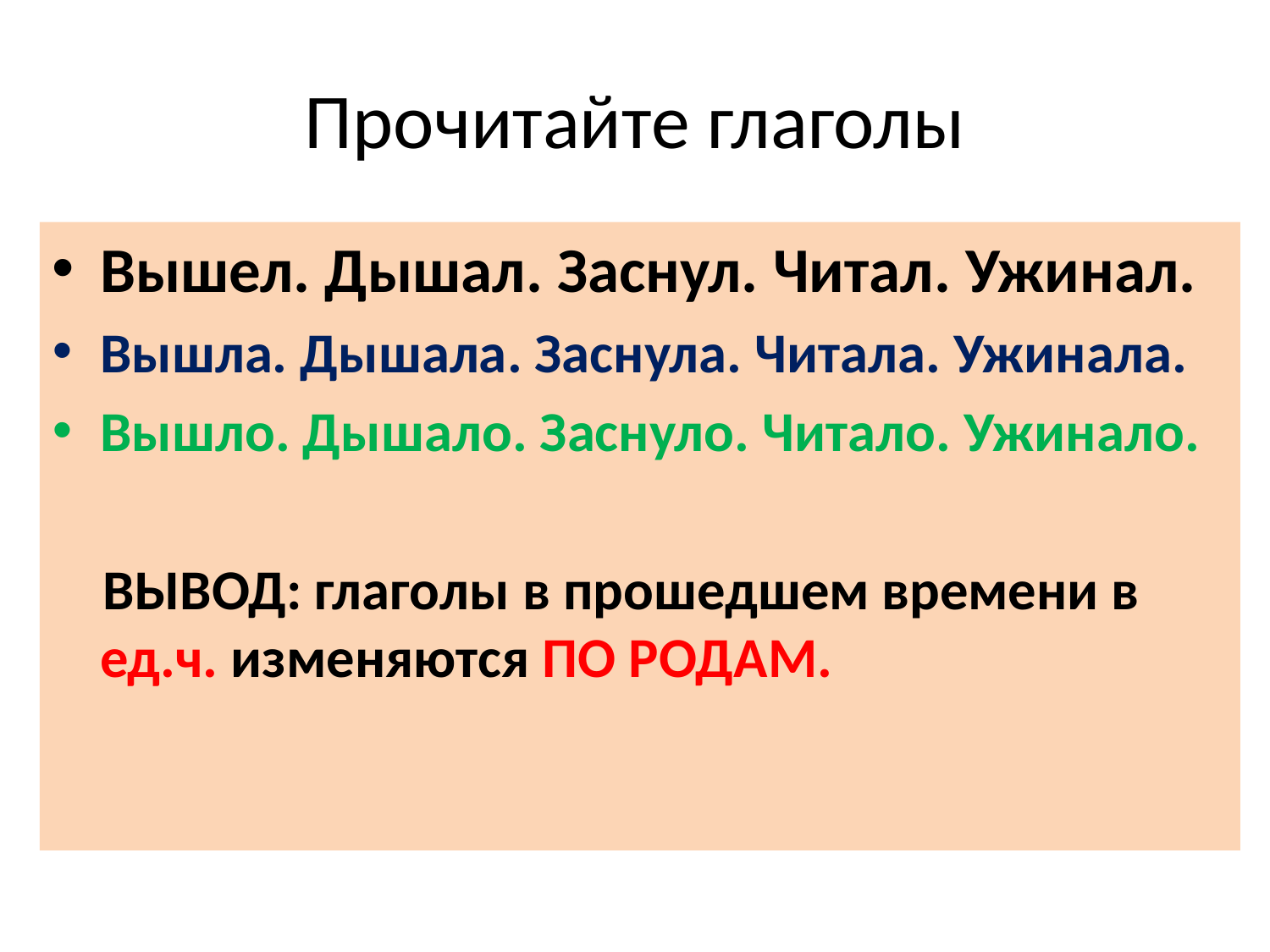

# Прочитайте глаголы
Вышел. Дышал. Заснул. Читал. Ужинал.
Вышла. Дышала. Заснула. Читала. Ужинала.
Вышло. Дышало. Заснуло. Читало. Ужинало.

    ВЫВОД: глаголы в прошедшем времени в ед.ч. изменяются ПО РОДАМ.